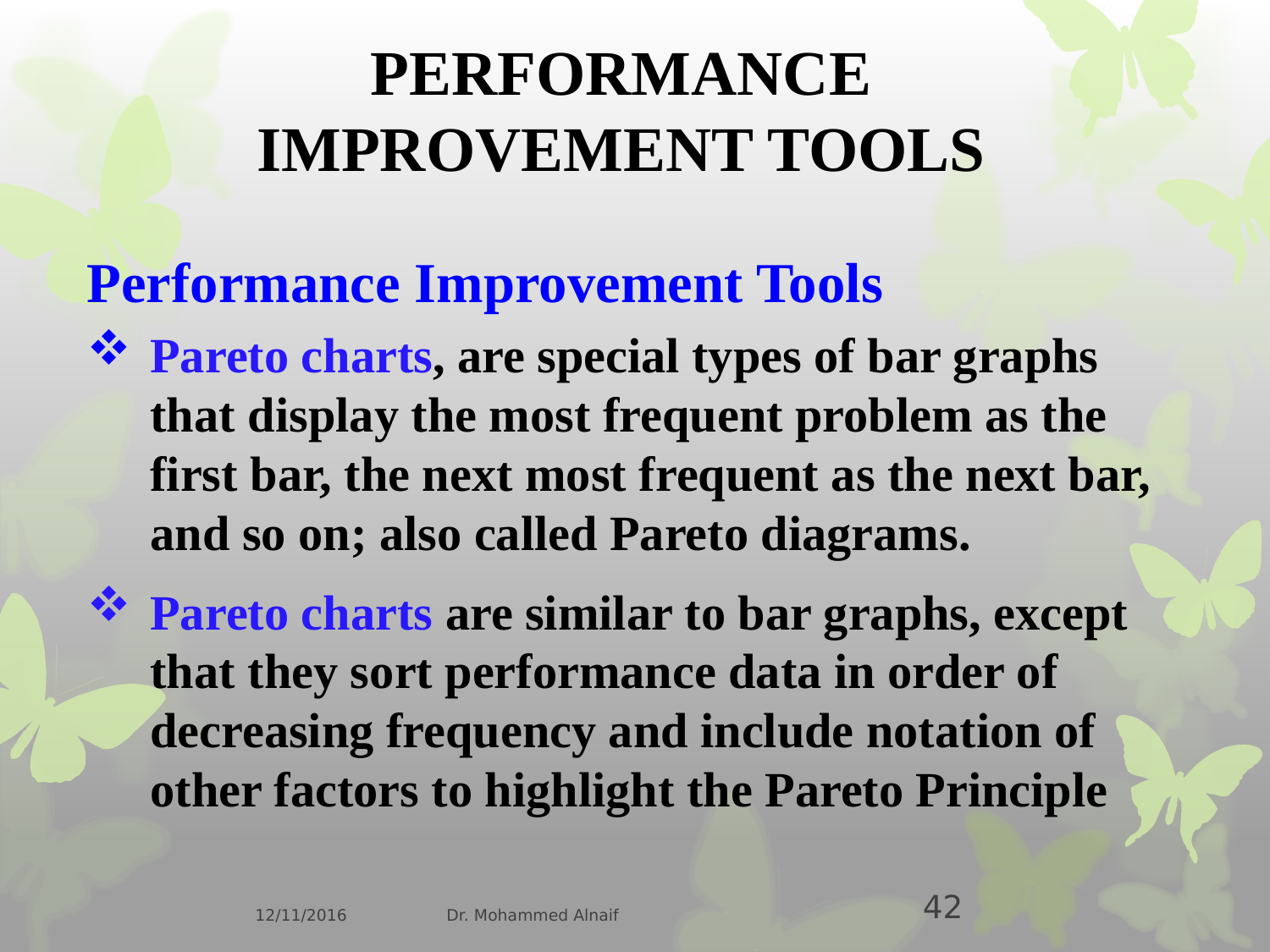

# PERFORMANCE IMPROVEMENT TOOLS
Performance Improvement Tools
Pareto charts, are special types of bar graphs that display the most frequent problem as the first bar, the next most frequent as the next bar, and so on; also called Pareto diagrams.
Pareto charts are similar to bar graphs, except that they sort performance data in order of decreasing frequency and include notation of other factors to highlight the Pareto Principle

12/11/2016
Dr. Mohammed Alnaif
42